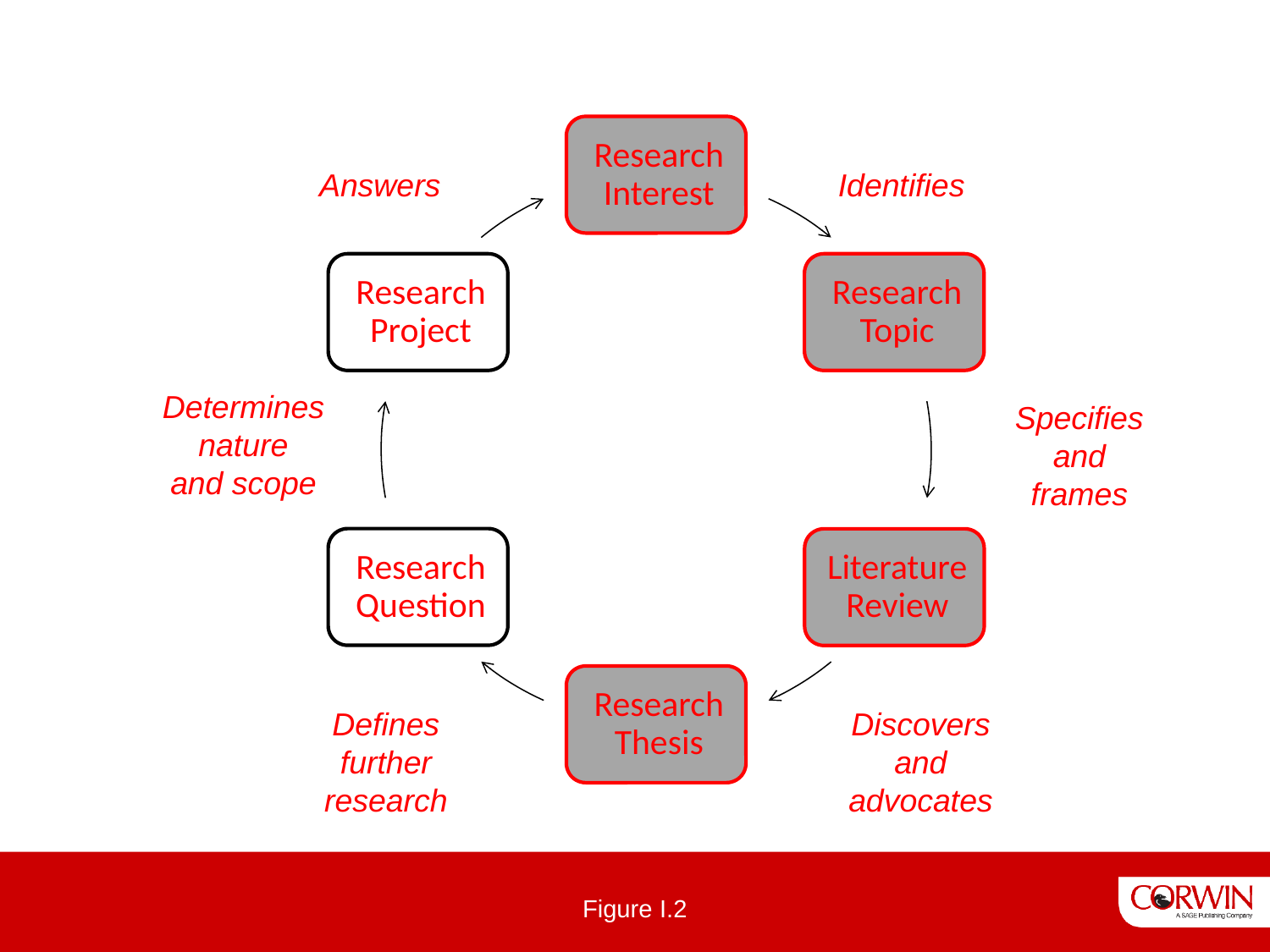

Research Interest
Research Topic
Literature Review
Research Thesis
Research
Question
Research Project
Answers
Identifies
Determines
nature
and scope
Specifies
and
frames
Defines
further
research
Discovers
and advocates
Figure I.2